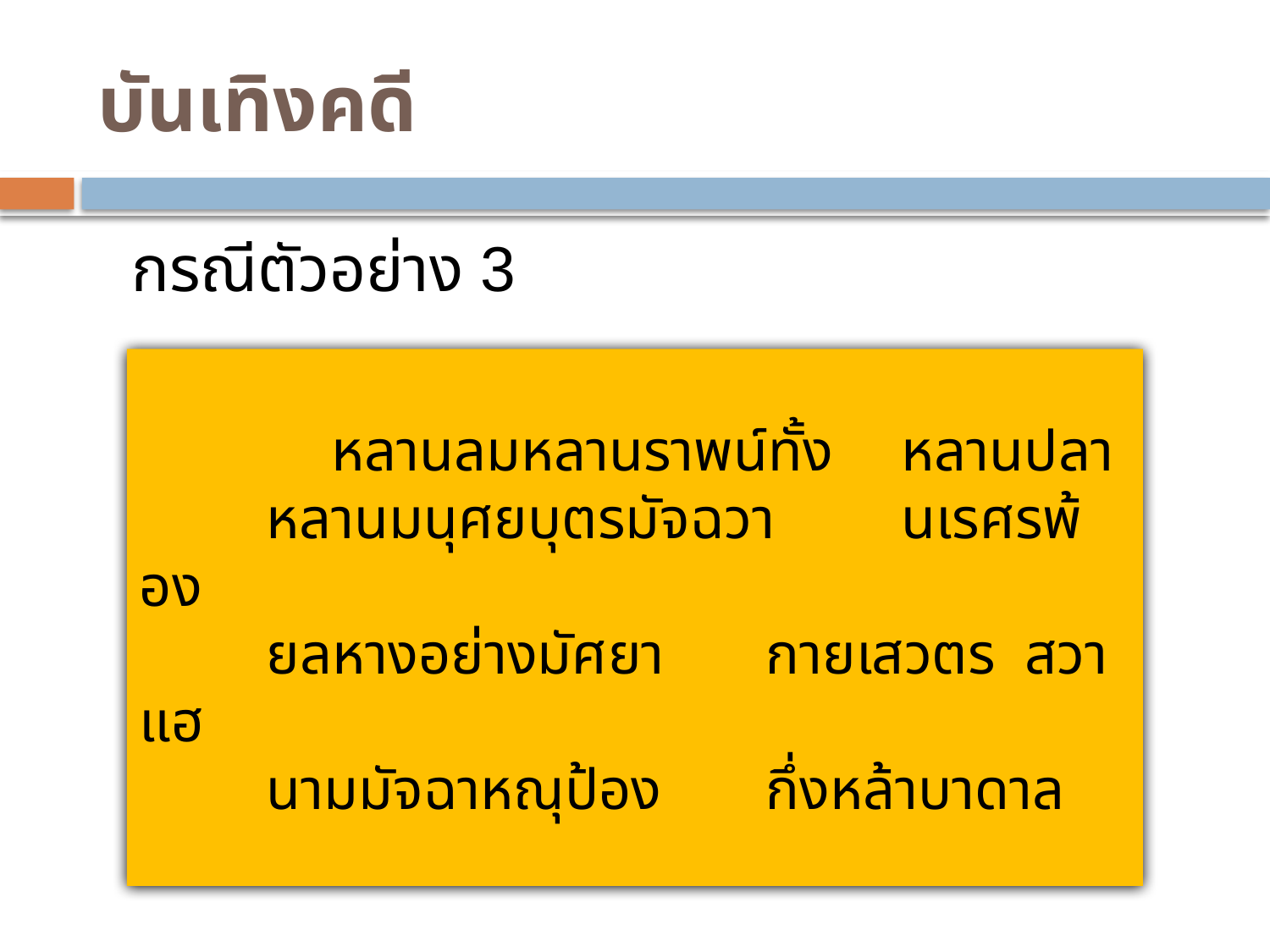

# บันเทิงคดี
กรณีตัวอย่าง 3

						กรมหมื่นพิชิตปรีชากร

	     หลานลมหลานราพน์ทั้ง	หลานปลา
	หลานมนุศยบุตรมัจฉวา	นเรศรพ้อง
	ยลหางอย่างมัศยา	กายเสวตร  สวาแฮ
	นามมัจฉาหณุป้อง	กึ่งหล้าบาดาล